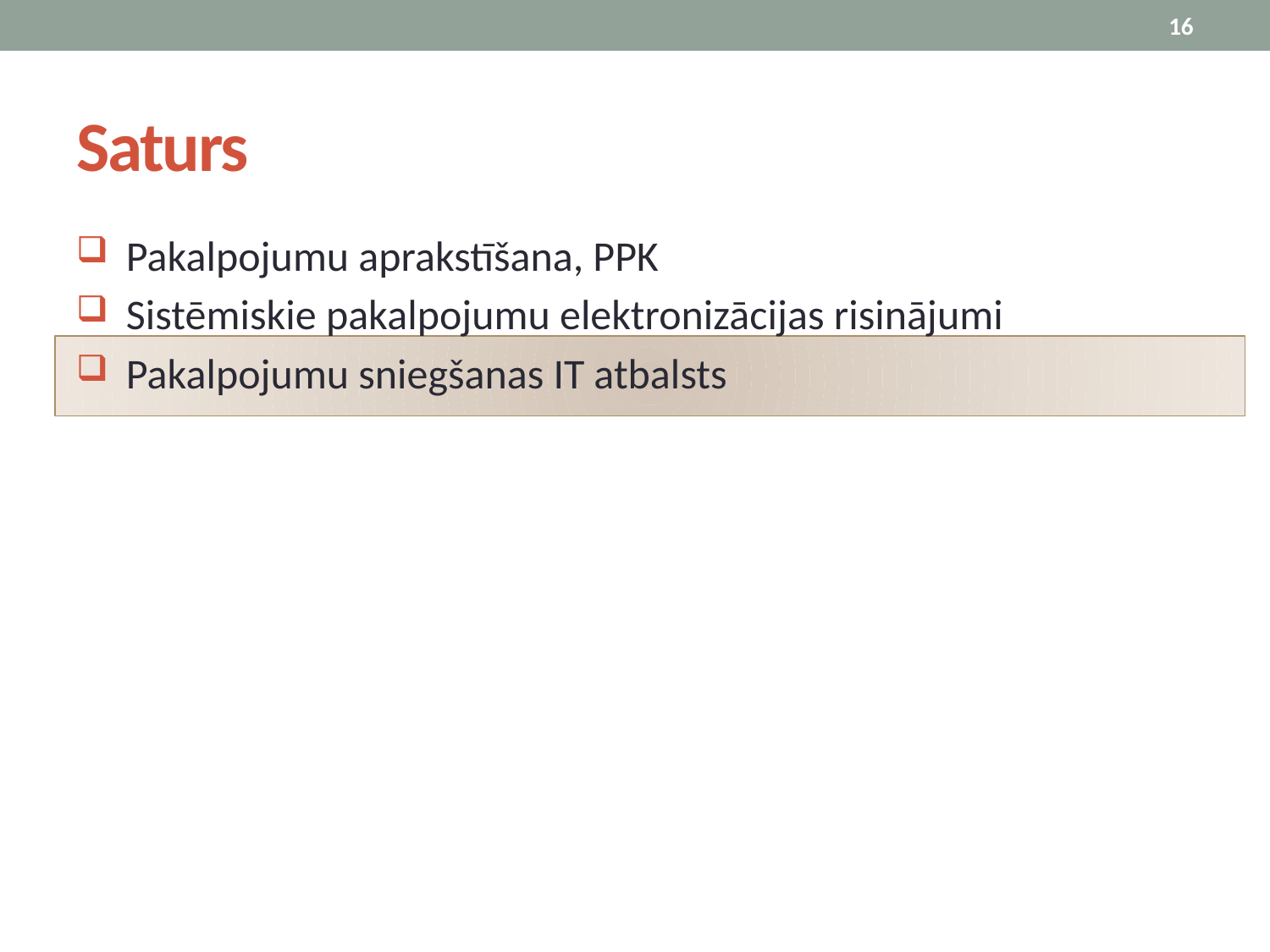

16
# Saturs
Pakalpojumu aprakstīšana, PPK
Sistēmiskie pakalpojumu elektronizācijas risinājumi
Pakalpojumu sniegšanas IT atbalsts